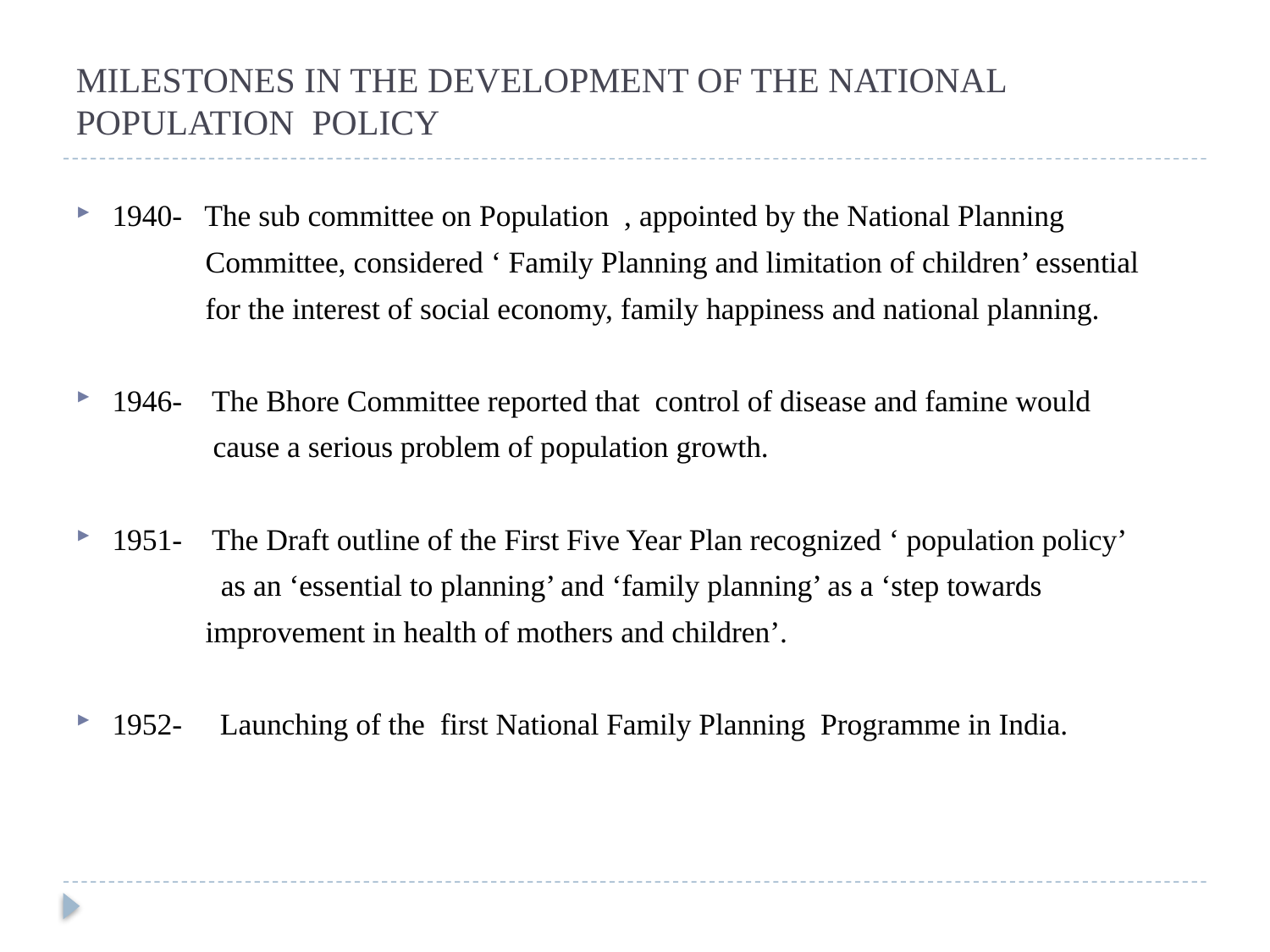

# MILESTONES IN THE DEVELOPMENT OF THE NATIONAL POPULATION  POLICY
1940-   The sub committee on Population  , appointed by the National Planning
                 Committee, considered ‘ Family Planning and limitation of children’ essential
                 for the interest of social economy, family happiness and national planning.

1946-    The Bhore Committee reported that  control of disease and famine would
                  cause a serious problem of population growth.

1951-    The Draft outline of the First Five Year Plan recognized ‘ population policy’
                   as an ‘essential to planning’ and ‘family planning’ as a ‘step towards
                 improvement in health of mothers and children’.

1952-     Launching of the  first National Family Planning  Programme in India.